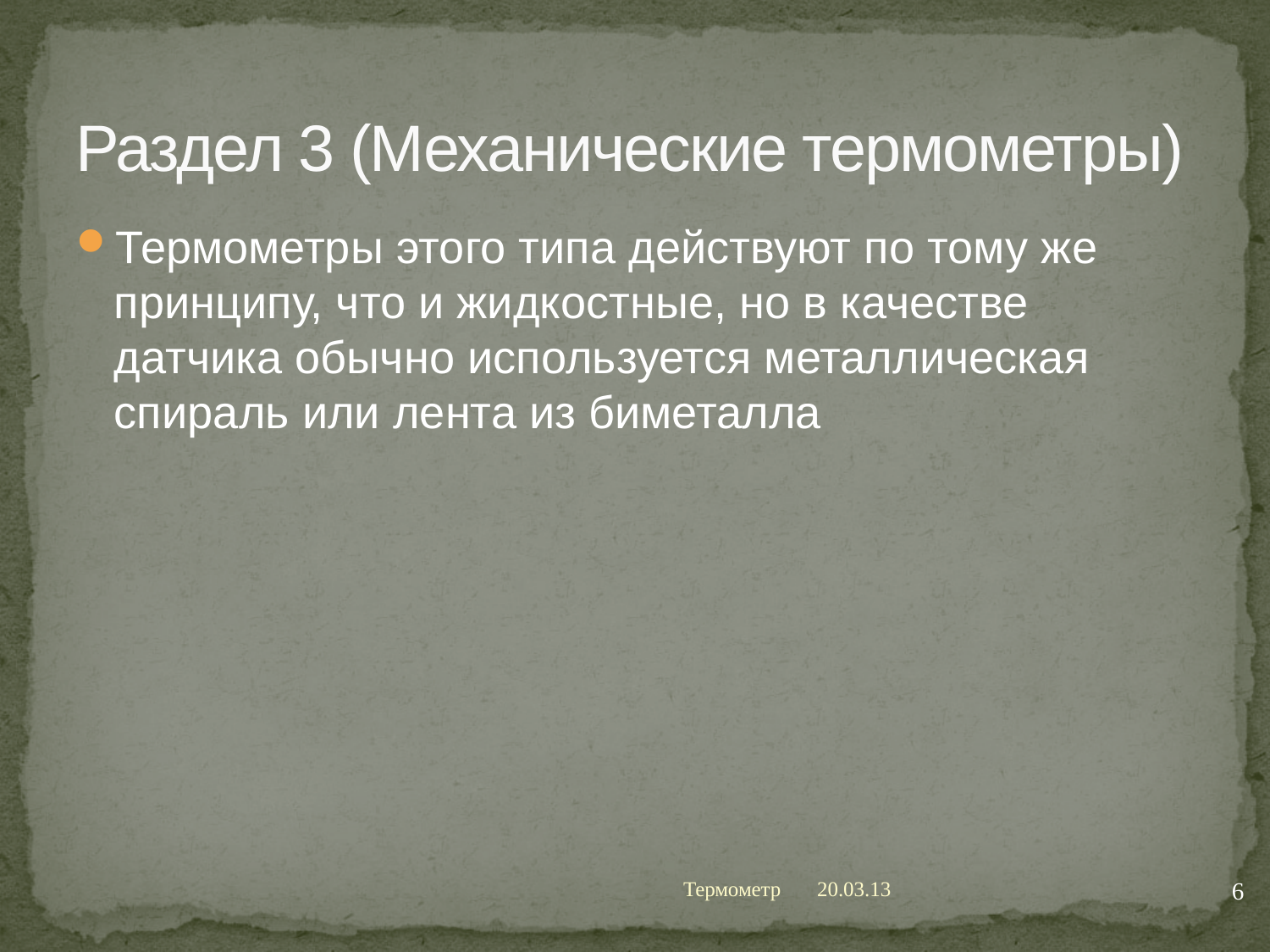

# Раздел 3 (Механические термометры)
Термометры этого типа действуют по тому же принципу, что и жидкостные, но в качестве датчика обычно используется металлическая спираль или лента из биметалла
6
Термометр
20.03.13